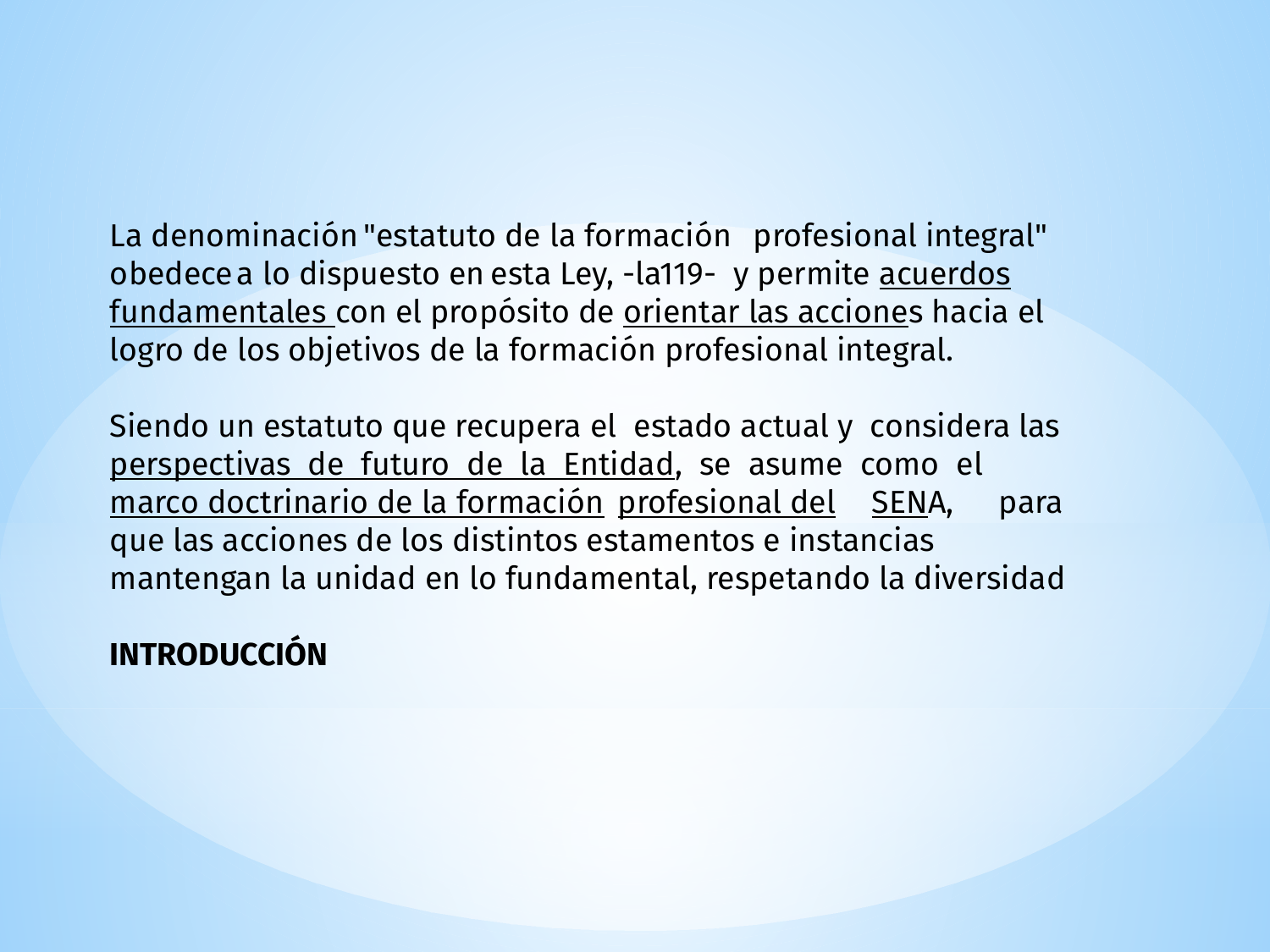

La denominación	"estatuto de la formación	 profesional integral" obedece	a lo dispuesto en	esta Ley, -la119-  y permite acuerdos fundamentales con el propósito de orientar las acciones hacia el logro de los objetivos de la formación profesional integral.

Siendo un estatuto que recupera el  estado actual y  considera las perspectivas  de  futuro  de  la  Entidad,  se  asume  como  el  marco doctrinario de la formación	profesional del	SENA,	para que las acciones de los distintos estamentos e instancias mantengan la unidad en lo fundamental, respetando la diversidad

INTRODUCCIÓN